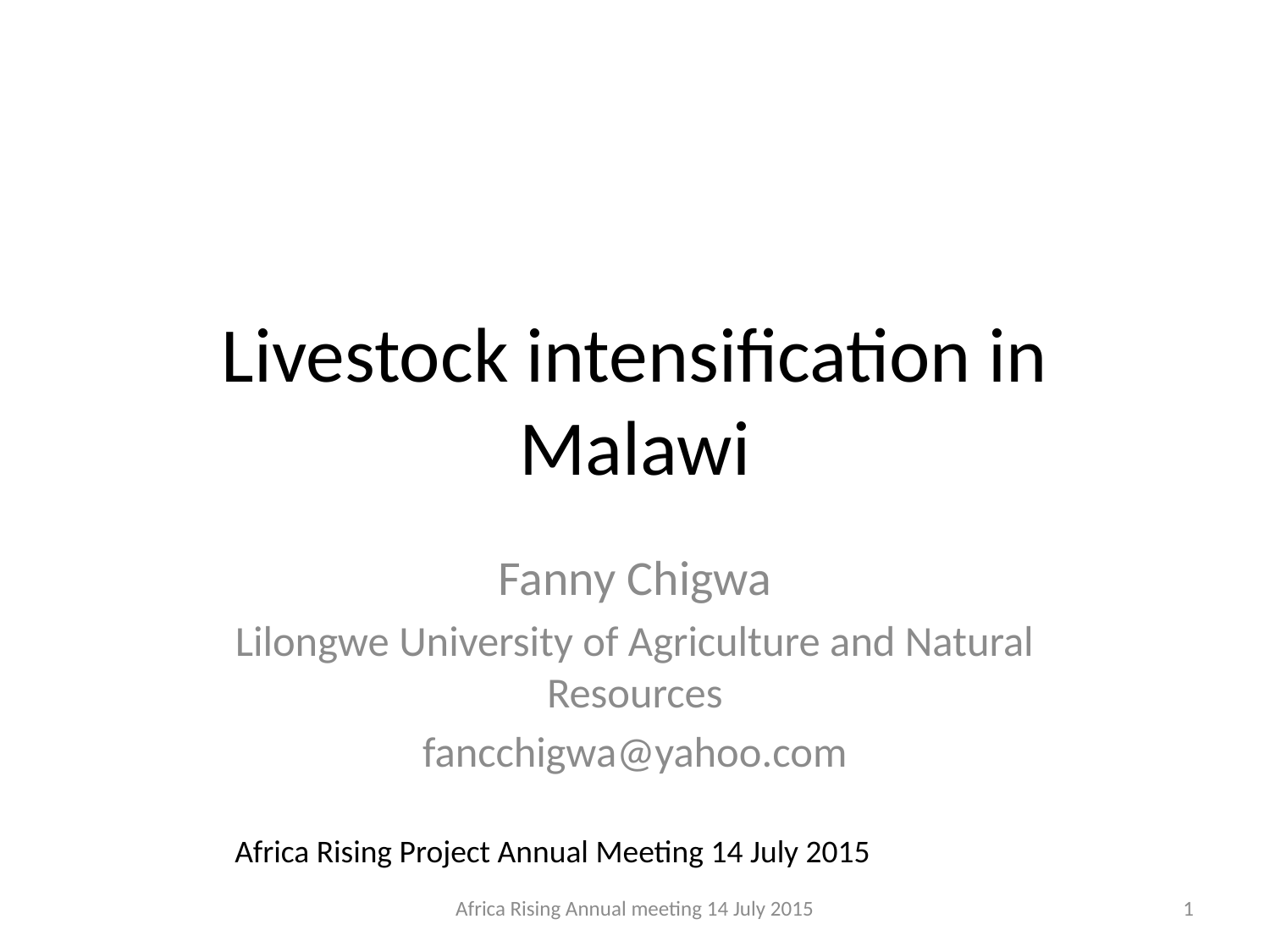

# Livestock intensification in Malawi
Fanny Chigwa
Lilongwe University of Agriculture and Natural Resources
fancchigwa@yahoo.com

Africa Rising Project Annual Meeting 14 July 2015
Africa Rising Annual meeting 14 July 2015
1